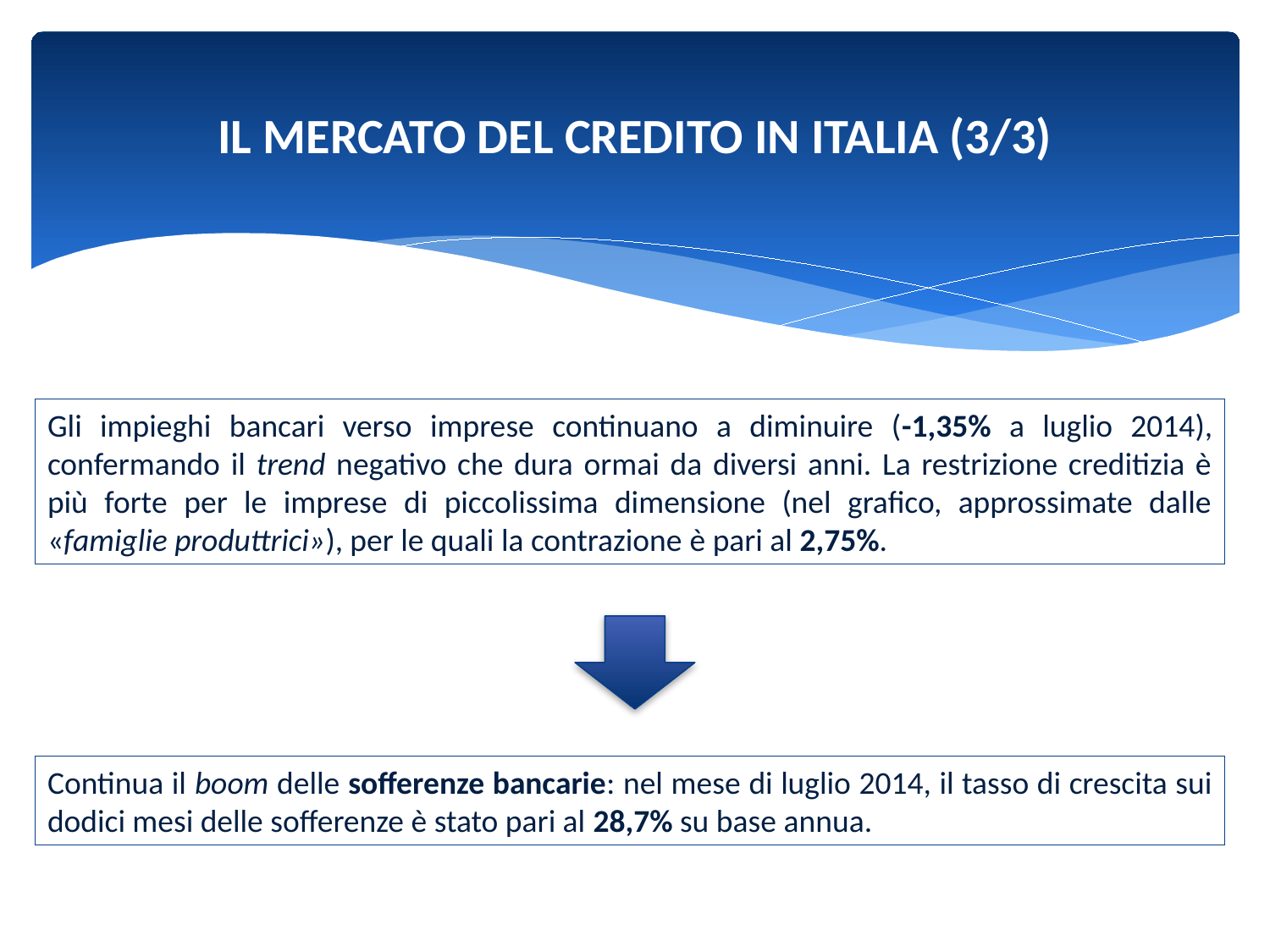

# IL MERCATO DEL CREDITO IN ITALIA (3/3)
Gli impieghi bancari verso imprese continuano a diminuire (-1,35% a luglio 2014), confermando il trend negativo che dura ormai da diversi anni. La restrizione creditizia è più forte per le imprese di piccolissima dimensione (nel grafico, approssimate dalle «famiglie produttrici»), per le quali la contrazione è pari al 2,75%.

Continua il boom delle sofferenze bancarie: nel mese di luglio 2014, il tasso di crescita sui dodici mesi delle sofferenze è stato pari al 28,7% su base annua.